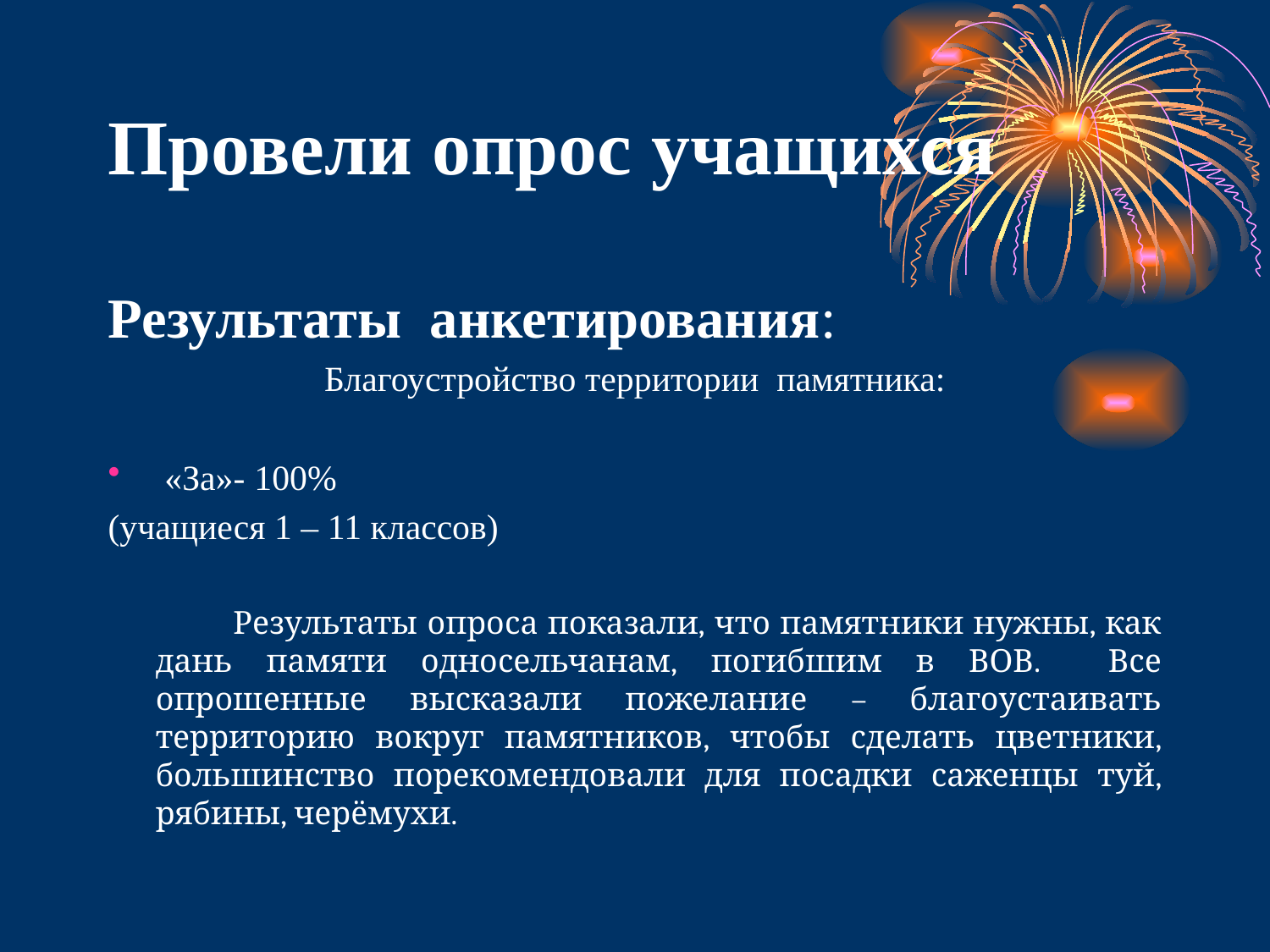

# Провели опрос учащихся
Результаты  анкетирования:
Благоустройство территории  памятника:

 «За»- 100%
(учащиеся 1 – 11 классов)

             Результаты опроса показали, что памятники нужны, как дань памяти односельчанам, погибшим в ВОВ.  Все опрошенные высказали пожелание – благоустаивать территорию вокруг памятников, чтобы сделать цветники, большинство порекомендовали для посадки саженцы туй, рябины, черёмухи.